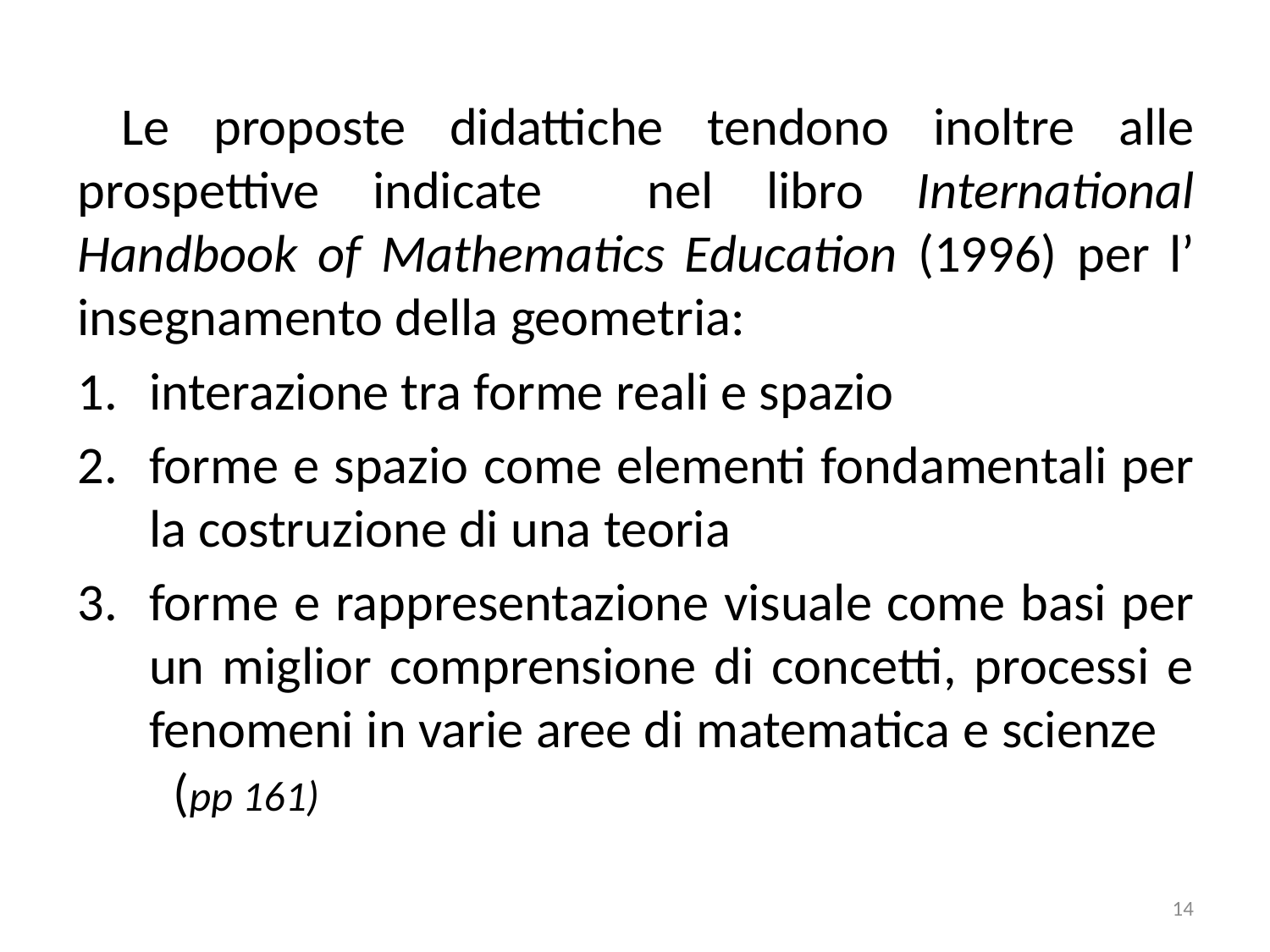

Le proposte didattiche tendono inoltre alle prospettive indicate  nel libro International Handbook of Mathematics Education (1996) per l’ insegnamento della geometria:
interazione tra forme reali e spazio
forme e spazio come elementi fondamentali per la costruzione di una teoria
forme e rappresentazione visuale come basi per un miglior comprensione di concetti, processi e fenomeni in varie aree di matematica e scienze      (pp 161)

14